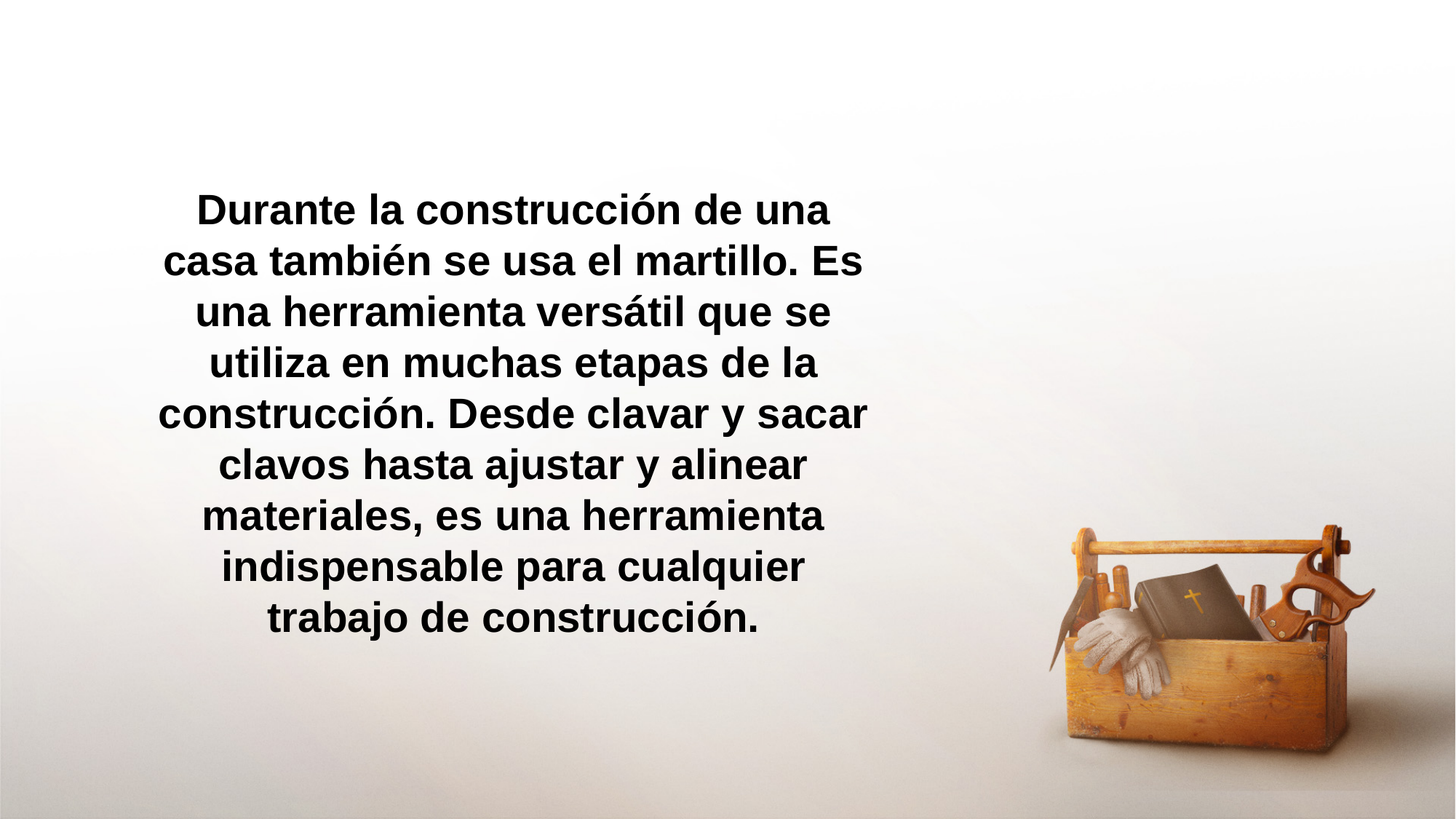

Durante la construcción de una casa también se usa el martillo. Es una herramienta versátil que se utiliza en muchas etapas de la construcción. Desde clavar y sacar clavos hasta ajustar y alinear materiales, es una herramienta indispensable para cualquier trabajo de construcción.